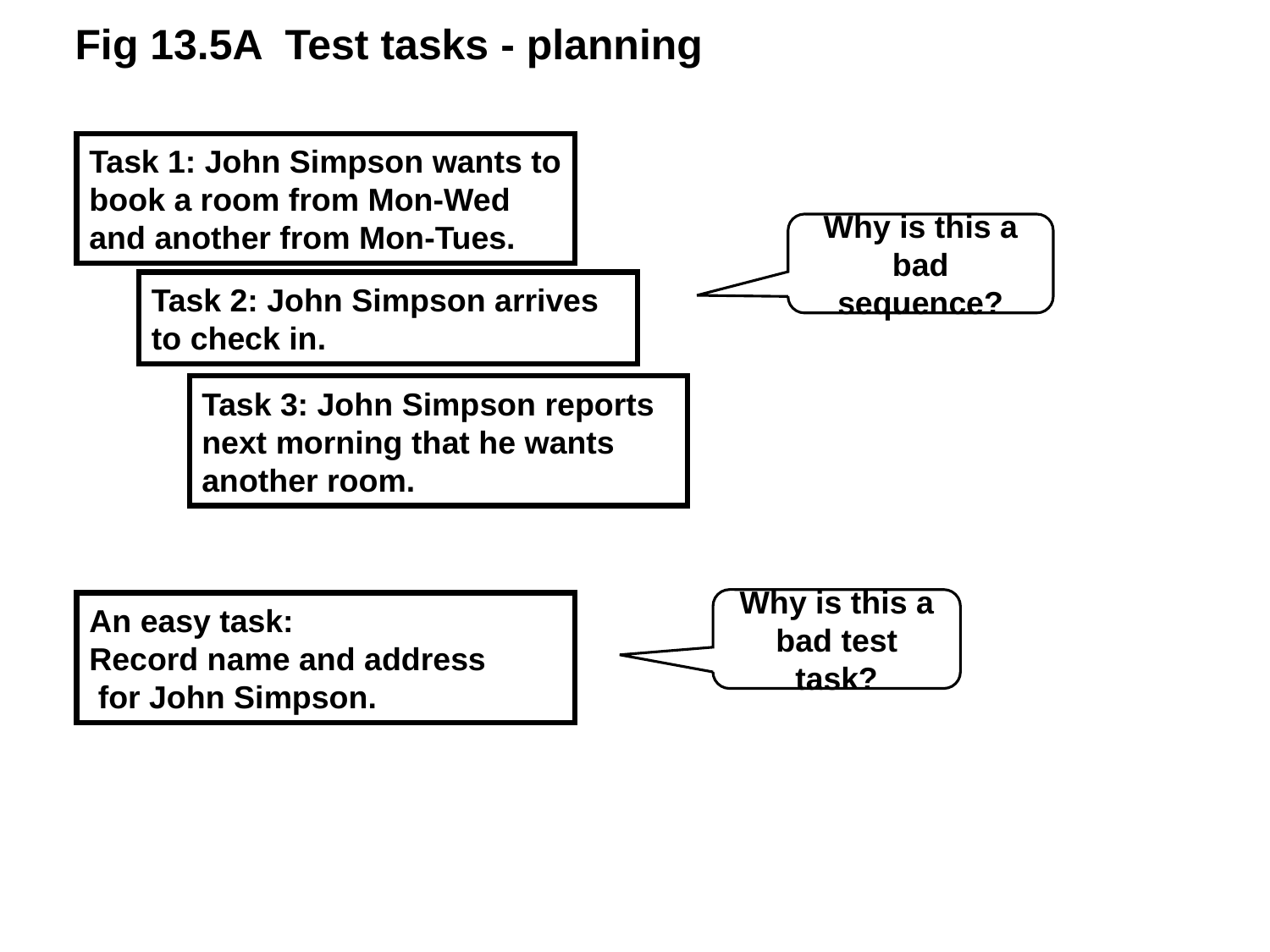

Fig 13.5A  Test tasks - planning
Task 1: John Simpson wants to
book a room from Mon-Wed
and another from Mon-Tues.
Why is this a
bad sequence?
Task 2: John Simpson arrives
to check in.
Task 3: John Simpson reports
next morning that he wants
another room.
Why is this a
bad test task?
An easy task:
Record name and address
 for John Simpson.